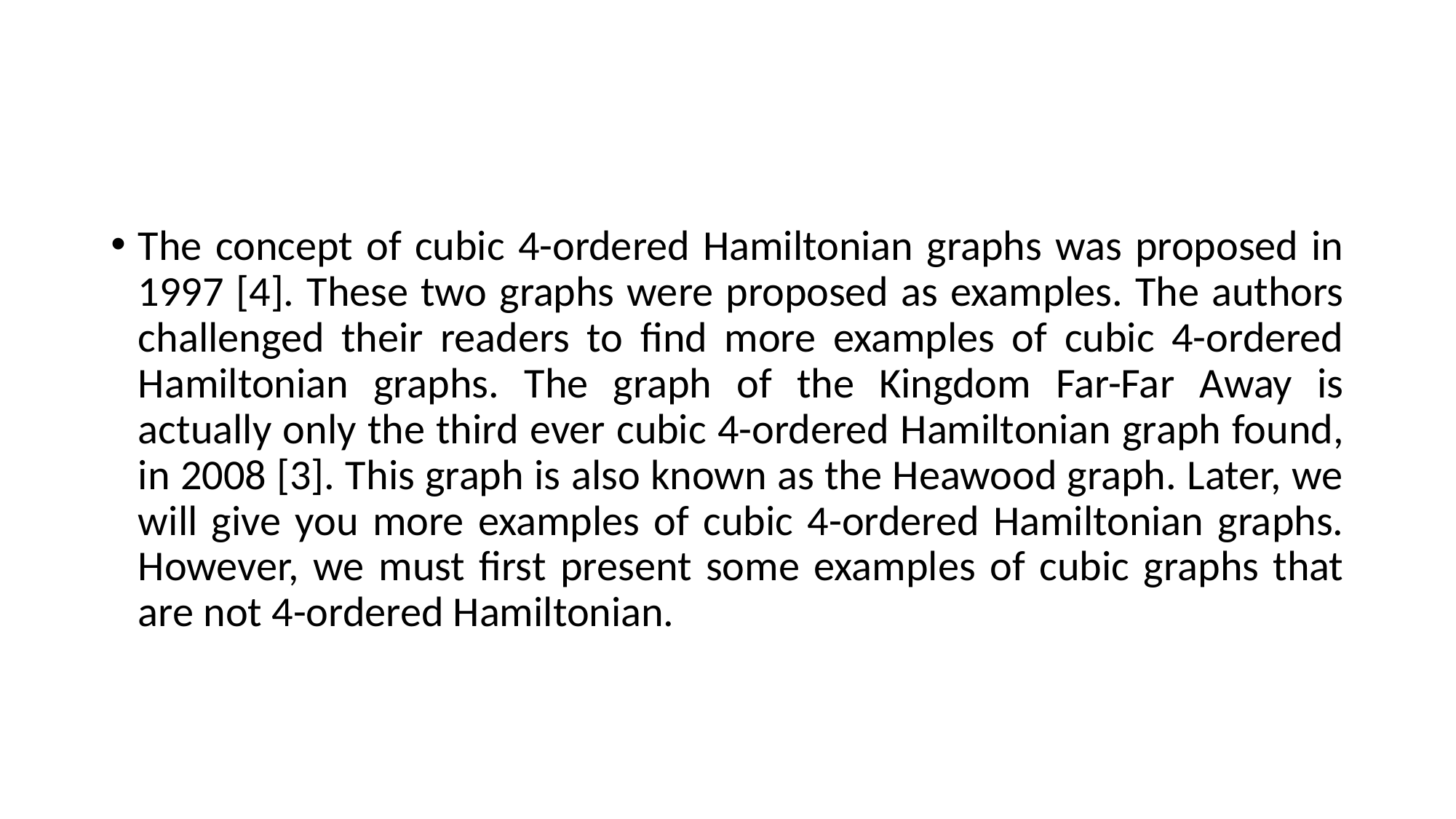

#
The concept of cubic 4-ordered Hamiltonian graphs was proposed in 1997 [4]. These two graphs were proposed as examples. The authors challenged their readers to find more examples of cubic 4-ordered Hamiltonian graphs. The graph of the Kingdom Far-Far Away is actually only the third ever cubic 4-ordered Hamiltonian graph found, in 2008 [3]. This graph is also known as the Heawood graph. Later, we will give you more examples of cubic 4-ordered Hamiltonian graphs. However, we must first present some examples of cubic graphs that are not 4-ordered Hamiltonian.